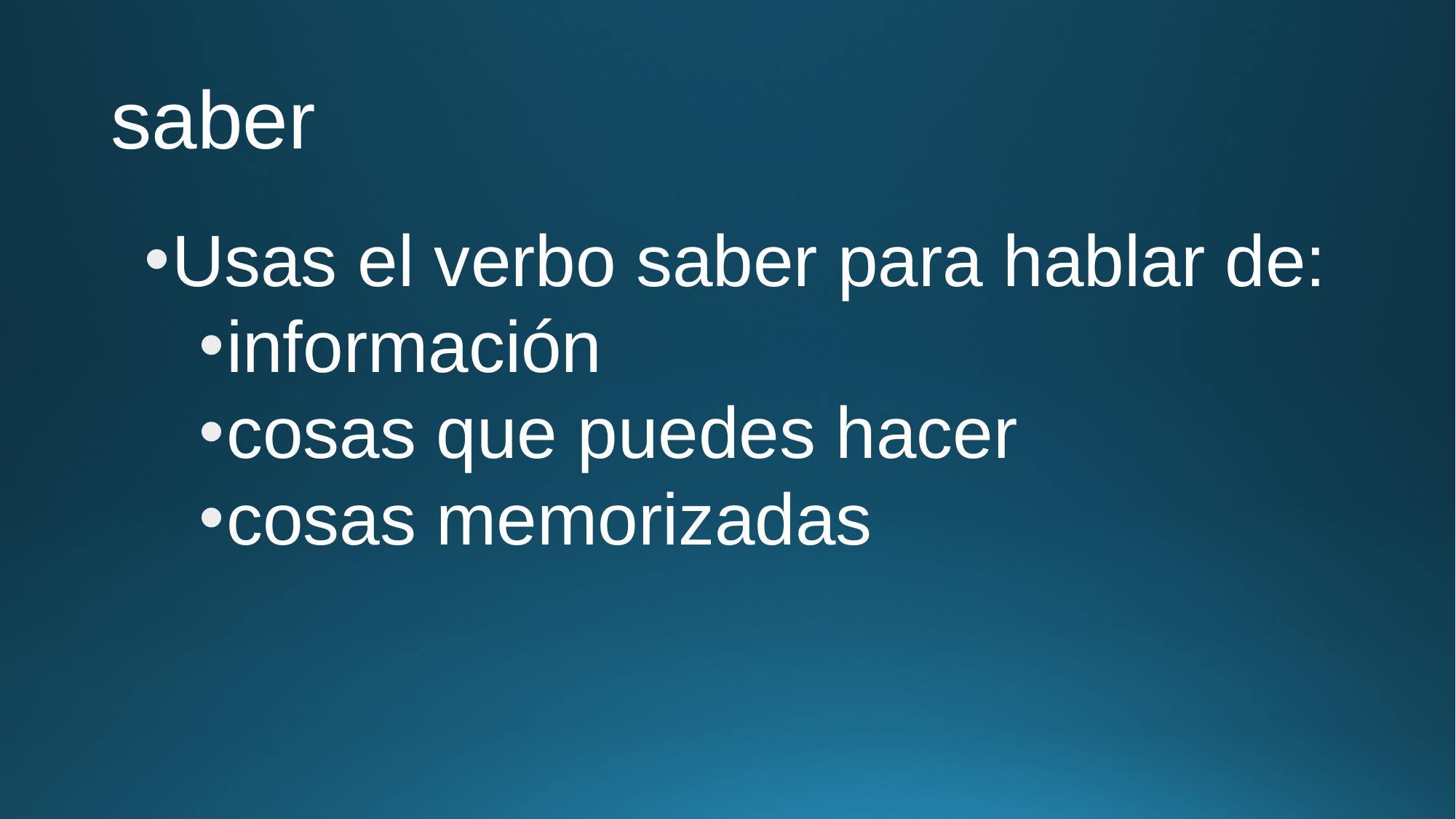

# saber
Usas el verbo saber para hablar de:
información
cosas que puedes hacer
cosas memorizadas